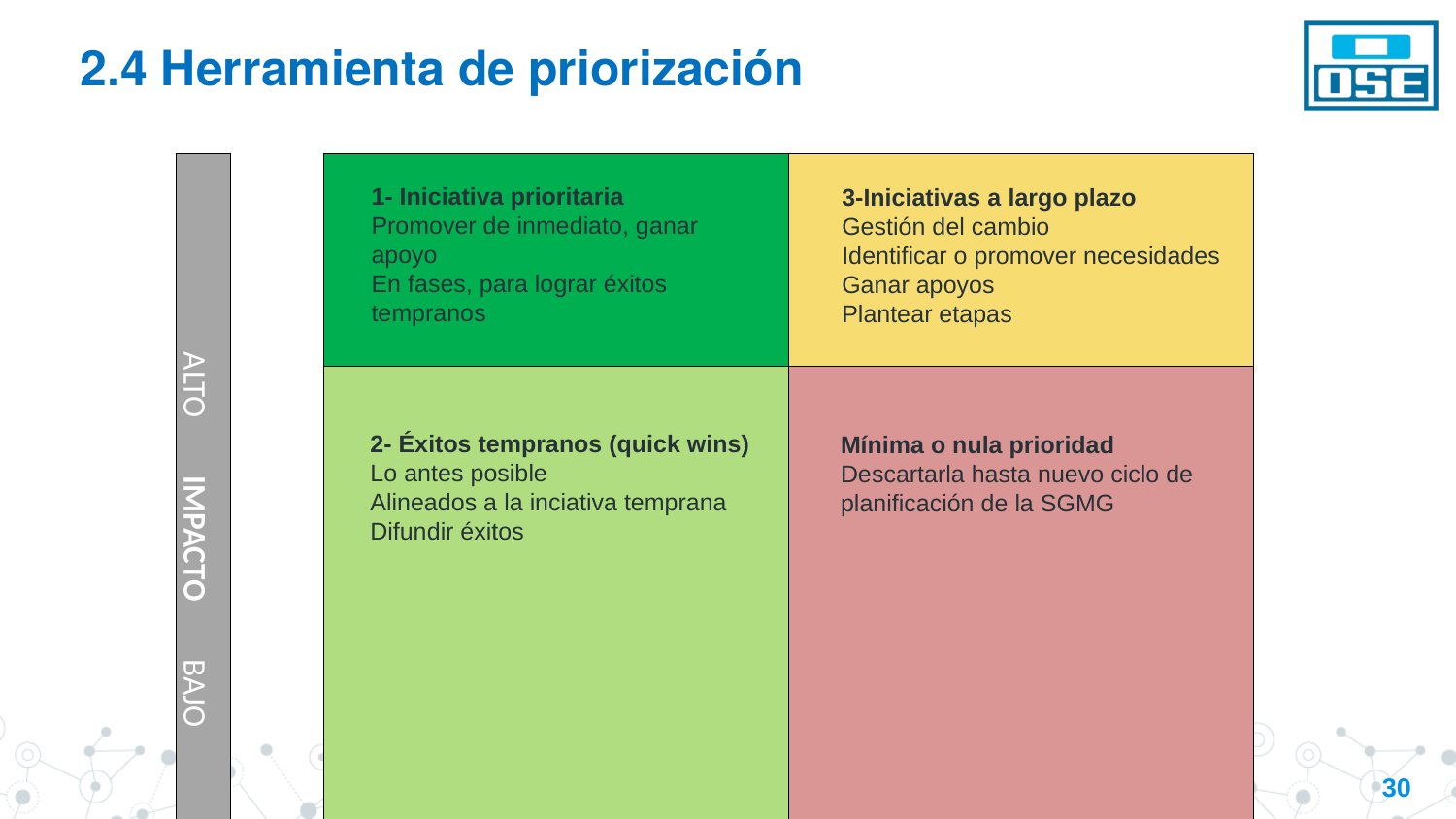

# 2.4 Herramienta de priorización
| ALTO IMPACTO BAJO |  |  |  |  |  |  |  |  |  |  |  |
| --- | --- | --- | --- | --- | --- | --- | --- | --- | --- | --- | --- |
|  |  |  |  |  |  |  |  |  |  |  |  |
|  |  |  |  |  |  |  |  |  |  |  |  |
|  |  |  |  |  |  |  |  |  |  |  |  |
|  |  |  |  |  |  |  |  |  |  |  |  |
|  |  |  |  |  |  |  |  |  |  |  |  |
|  |  |  |  |  |  |  |  |  |  |  |  |
|  |  |  |  |  |  |  |  |  |  |  |  |
|  |  |  |  |  |  |  |  |  |  |  |  |
|  |  |  |  |  |  |  |  |  |  |  |  |
|  |  |  |  |  |  |  |  |  |  |  |  |
|  |  | BAJO DIFICULTAD ALTO |  |  |  |  |  |  |  |  |  |
1- Iniciativa prioritaria
Promover de inmediato, ganar apoyo
En fases, para lograr éxitos tempranos
3-Iniciativas a largo plazo
Gestión del cambio
Identificar o promover necesidades
Ganar apoyos
Plantear etapas
2- Éxitos tempranos (quick wins)
Lo antes posible
Alineados a la inciativa temprana
Difundir éxitos
Mínima o nula prioridad
Descartarla hasta nuevo ciclo de planificación de la SGMG
30